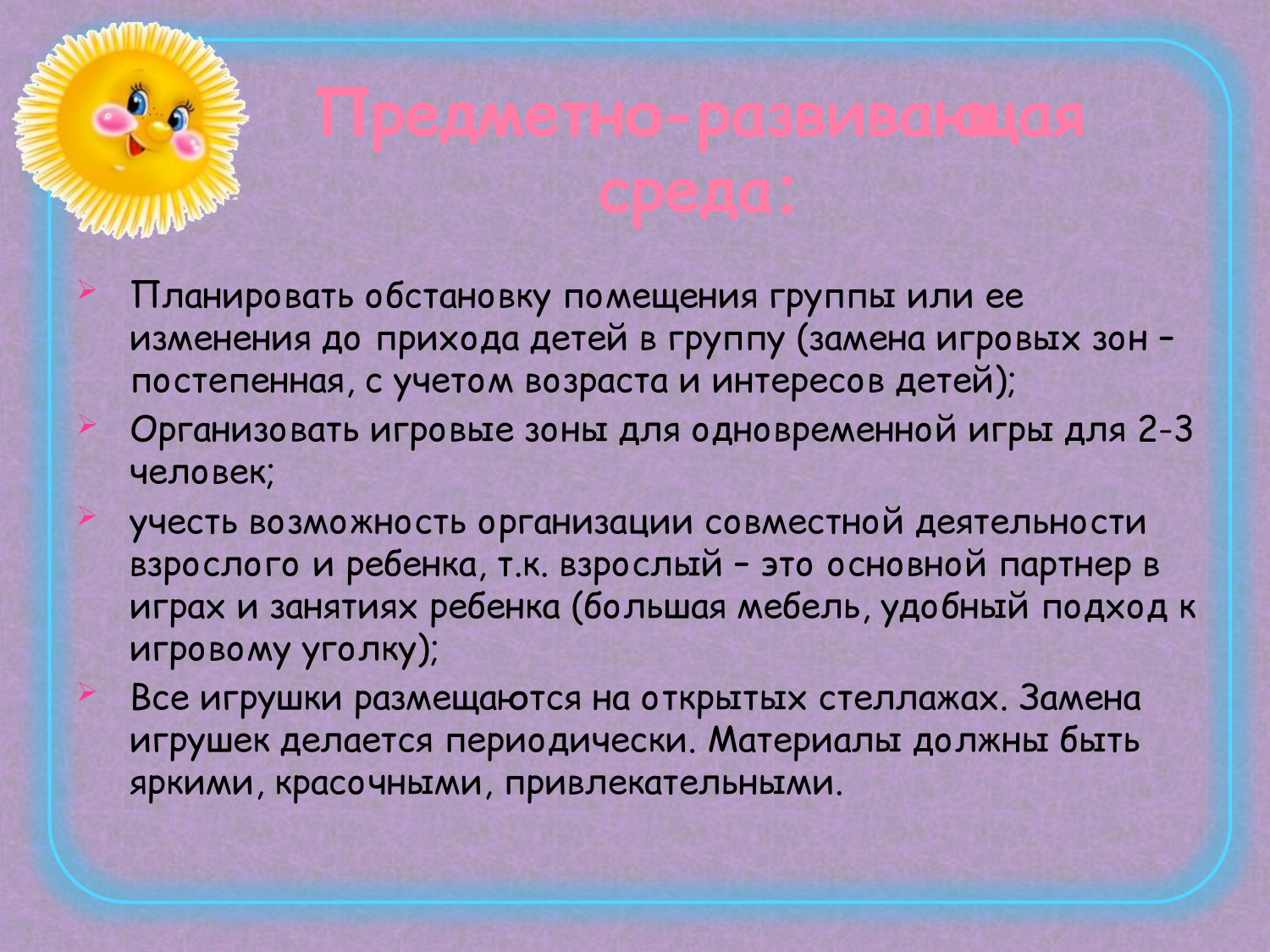

Предметно-развивающая среда:
Планировать обстановку помещения группы или ее изменения до прихода детей в группу (замена игровых зон – постепенная, с учетом возраста и интересов детей);
Организовать игровые зоны для одновременной игры для 2-3 человек;
учесть возможность организации совместной деятельности взрослого и ребенка, т.к. взрослый – это основной партнер в играх и занятиях ребенка (большая мебель, удобный подход к игровому уголку);
Все игрушки размещаются на открытых стеллажах. Замена игрушек делается периодически. Материалы должны быть яркими, красочными, привлекательными.